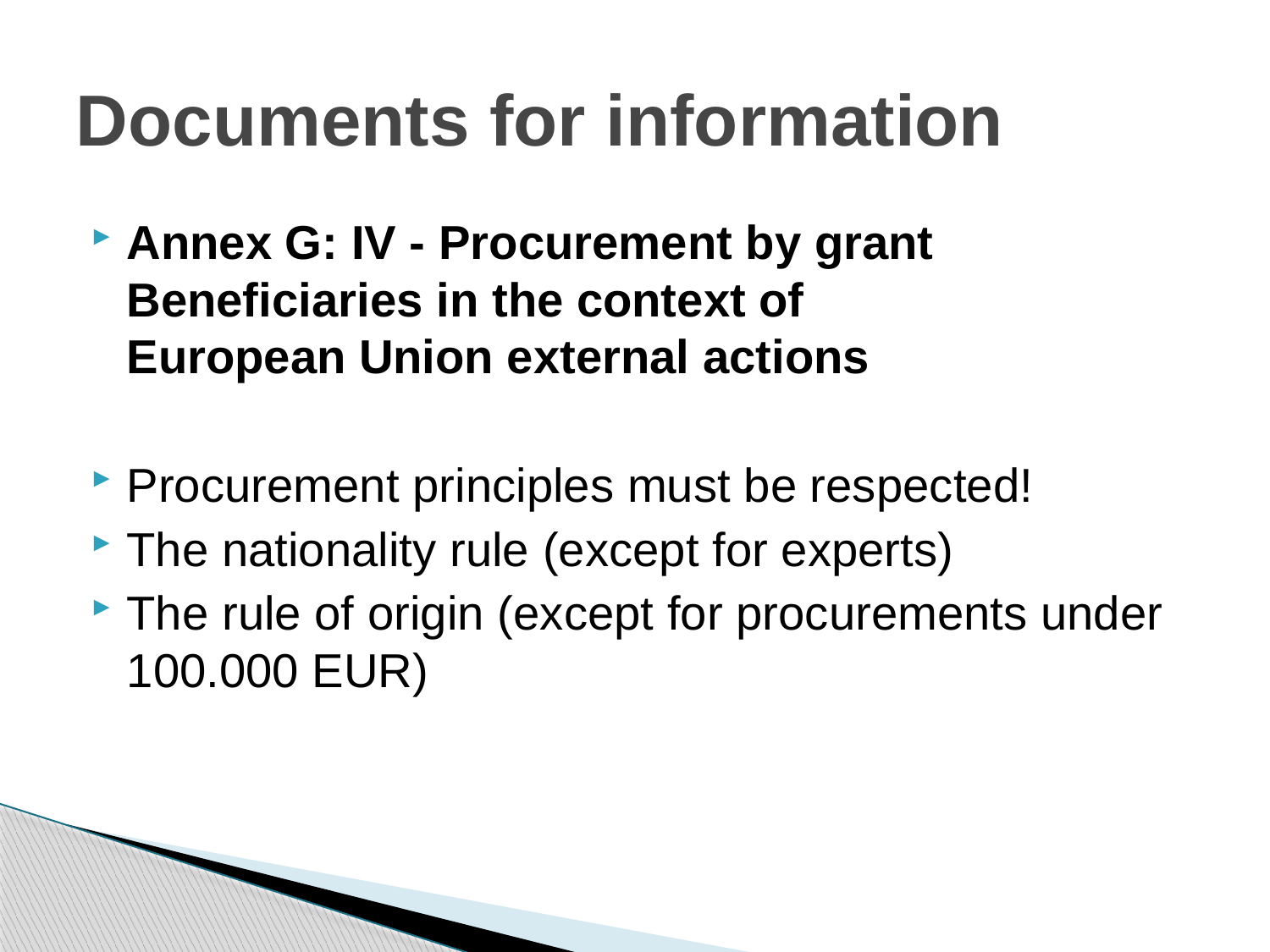

# Documents for information
Annex G: IV - Procurement by grant Beneficiaries in the context of
European Union external actions

Procurement principles must be respected!
The nationality rule (except for experts)
The rule of origin (except for procurements under 100.000 EUR)